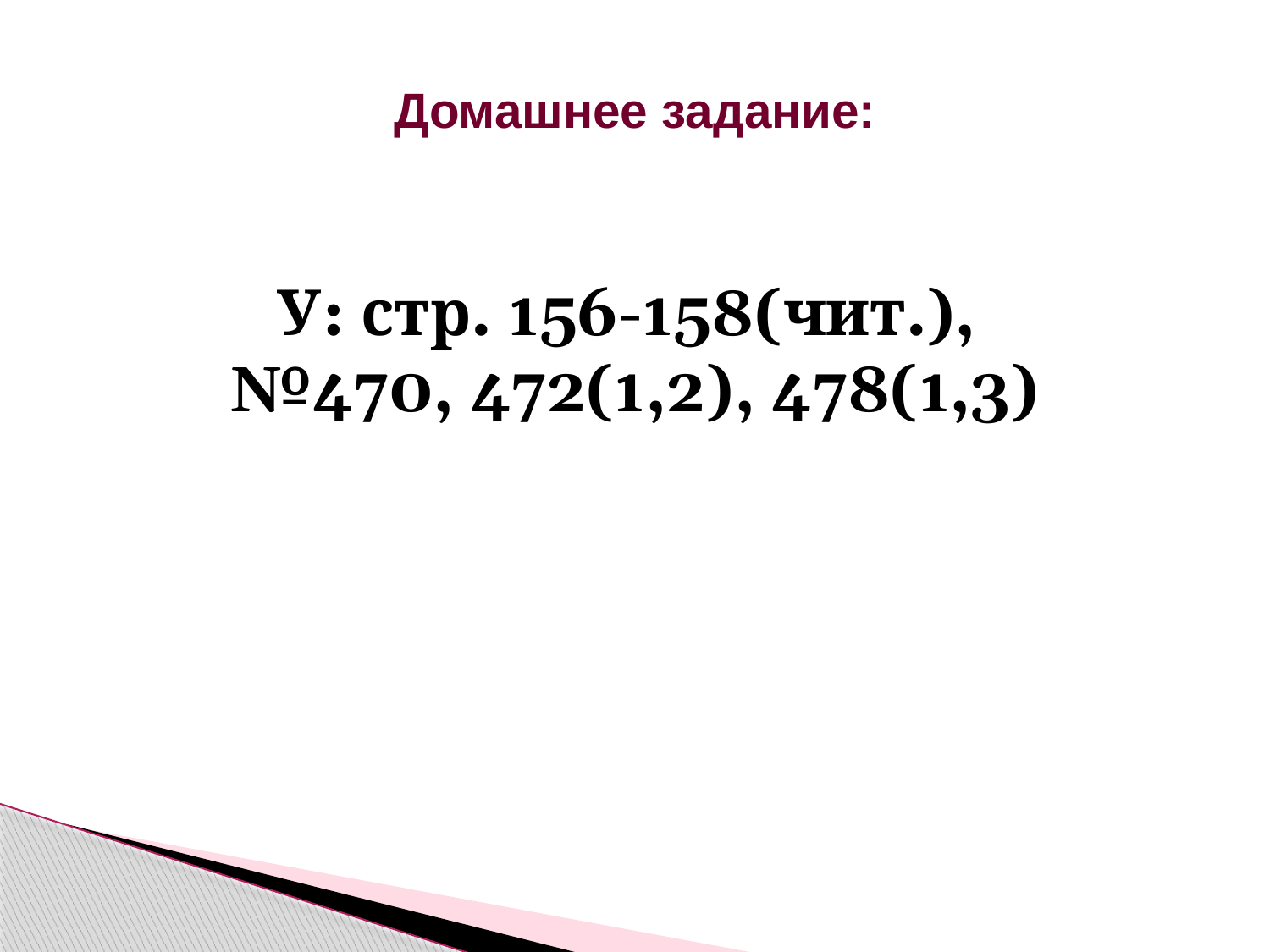

# Домашнее задание:
У: стр. 156-158(чит.),
№470, 472(1,2), 478(1,3)